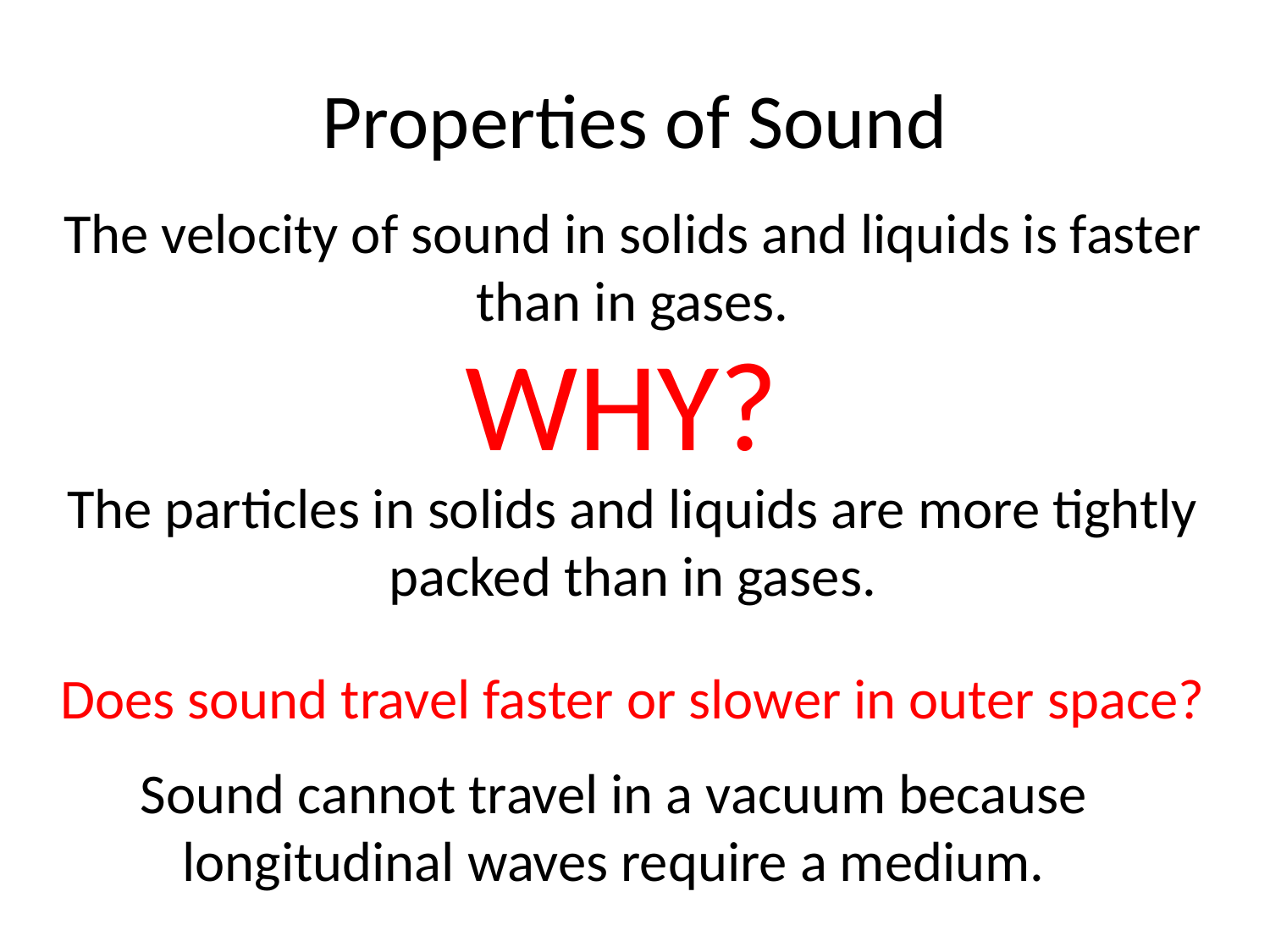

# Properties of Sound
The velocity of sound in solids and liquids is faster than in gases.
WHY?
The particles in solids and liquids are more tightly packed than in gases.
Does sound travel faster or slower in outer space?
Sound cannot travel in a vacuum because longitudinal waves require a medium.